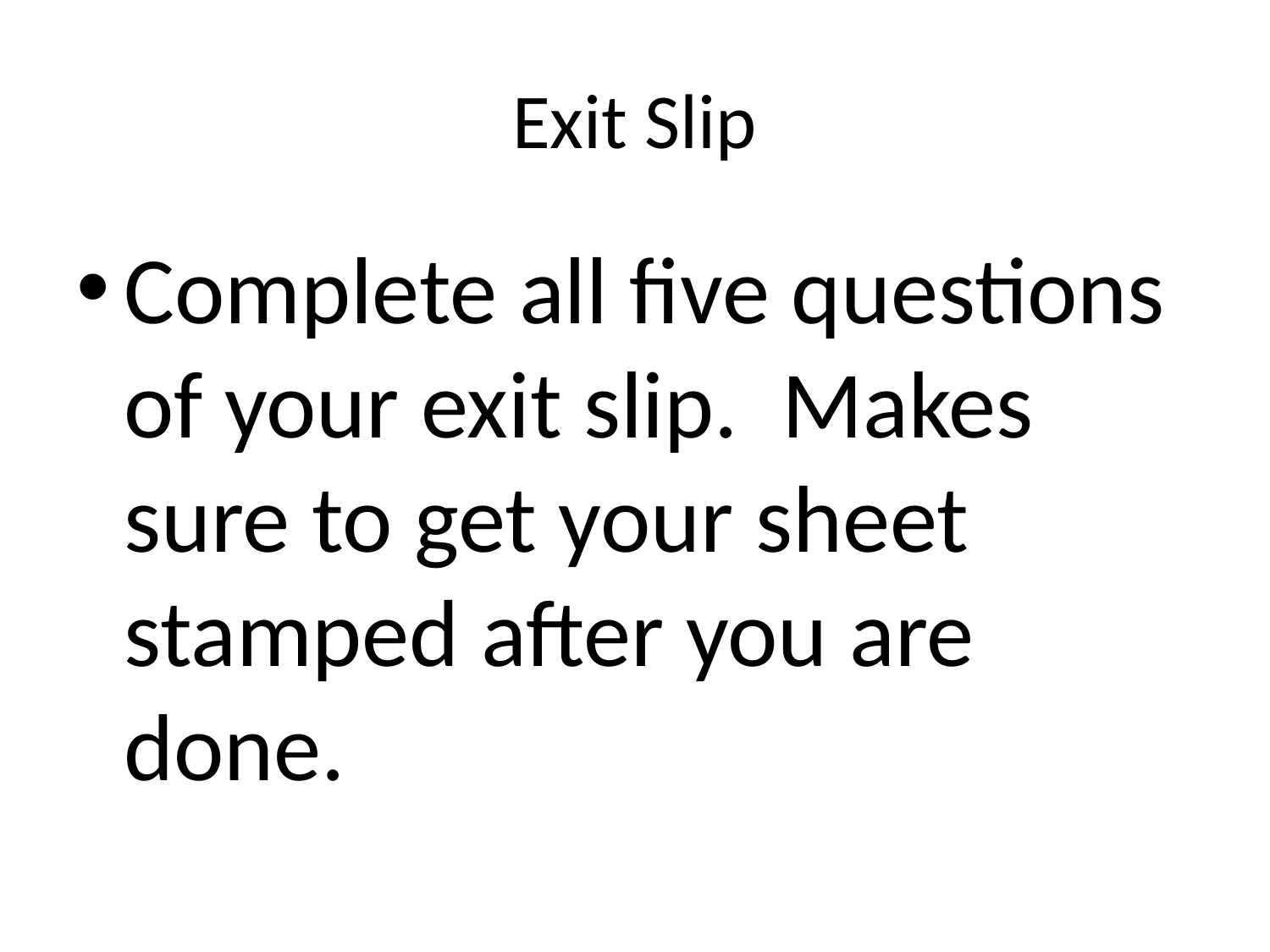

# Exit Slip
Complete all five questions of your exit slip.  Makes sure to get your sheet stamped after you are done.